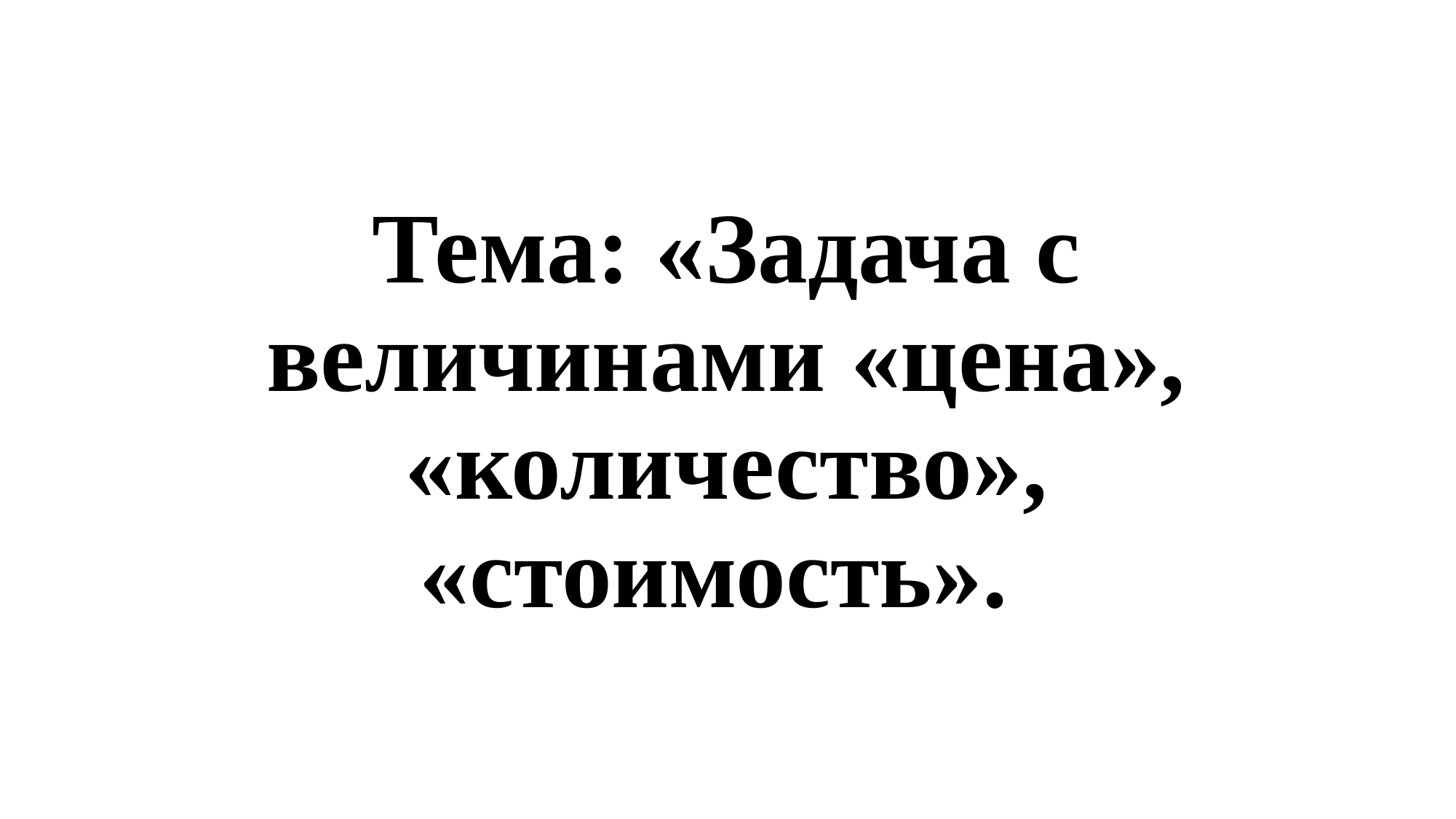

Тема: «Задача с величинами «цена», «количество», «стоимость».